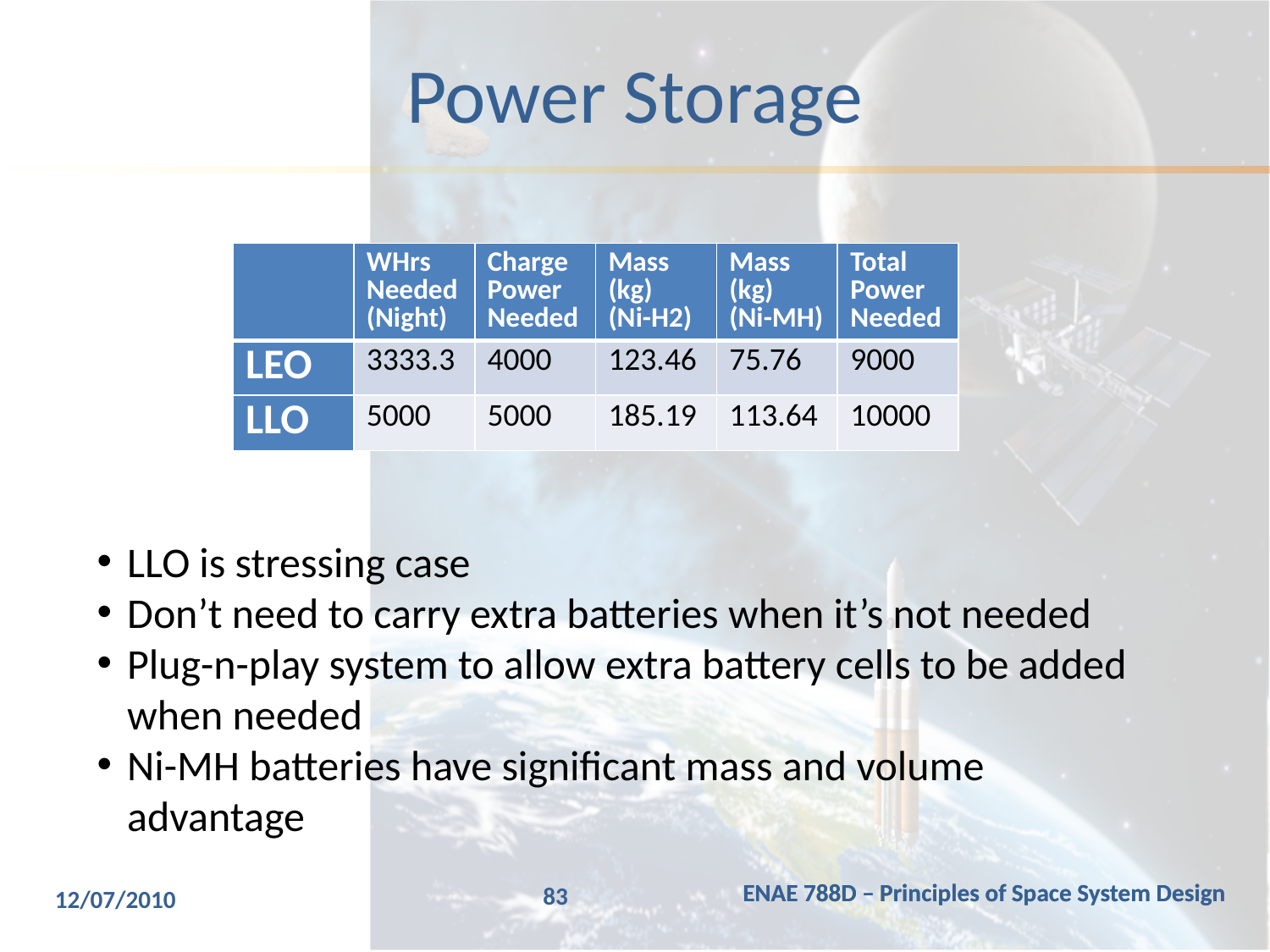

# Power Storage
|  | WHrs Needed (Night) | Charge Power Needed | Mass (kg) (Ni-H2) | Mass (kg) (Ni-MH) | Total Power Needed |
| --- | --- | --- | --- | --- | --- |
| LEO | 3333.3 | 4000 | 123.46 | 75.76 | 9000 |
| LLO | 5000 | 5000 | 185.19 | 113.64 | 10000 |
LLO is stressing case
Don’t need to carry extra batteries when it’s not needed
Plug-n-play system to allow extra battery cells to be added when needed
Ni-MH batteries have significant mass and volume advantage